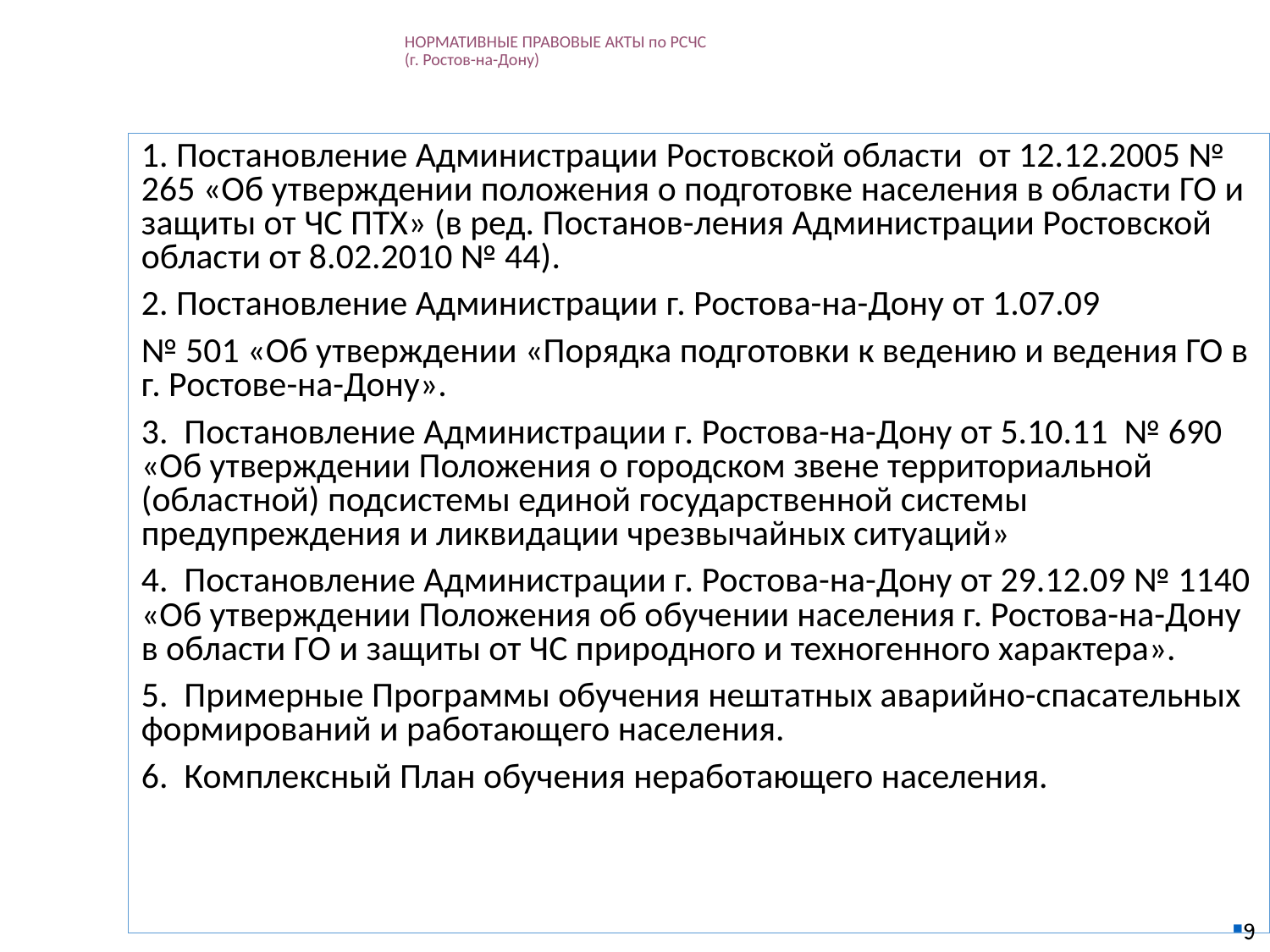

НОРМАТИВНЫЕ ПРАВОВЫЕ АКТЫ по РСЧС
(г. Ростов-на-Дону)
1. Постановление Администрации Ростовской области  от 12.12.2005 № 265 «Об утверждении положения о подготовке населения в области ГО и защиты от ЧС ПТХ» (в ред. Постанов-ления Администрации Ростовской области от 8.02.2010 № 44).
2. Постановление Администрации г. Ростова-на-Дону от 1.07.09
№ 501 «Об утверждении «Порядка подготовки к ведению и ведения ГО в г. Ростове-на-Дону».
3.  Постановление Администрации г. Ростова-на-Дону от 5.10.11  № 690 «Об утверждении Положения о городском звене территориальной (областной) подсистемы единой государственной системы предупреждения и ликвидации чрезвычайных ситуаций»
4.  Постановление Администрации г. Ростова-на-Дону от 29.12.09 № 1140 «Об утверждении Положения об обучении населения г. Ростова-на-Дону в области ГО и защиты от ЧС природного и техногенного характера».
5.  Примерные Программы обучения нештатных аварийно-спасательных формирований и работающего населения.
6.  Комплексный План обучения неработающего населения.

9
9